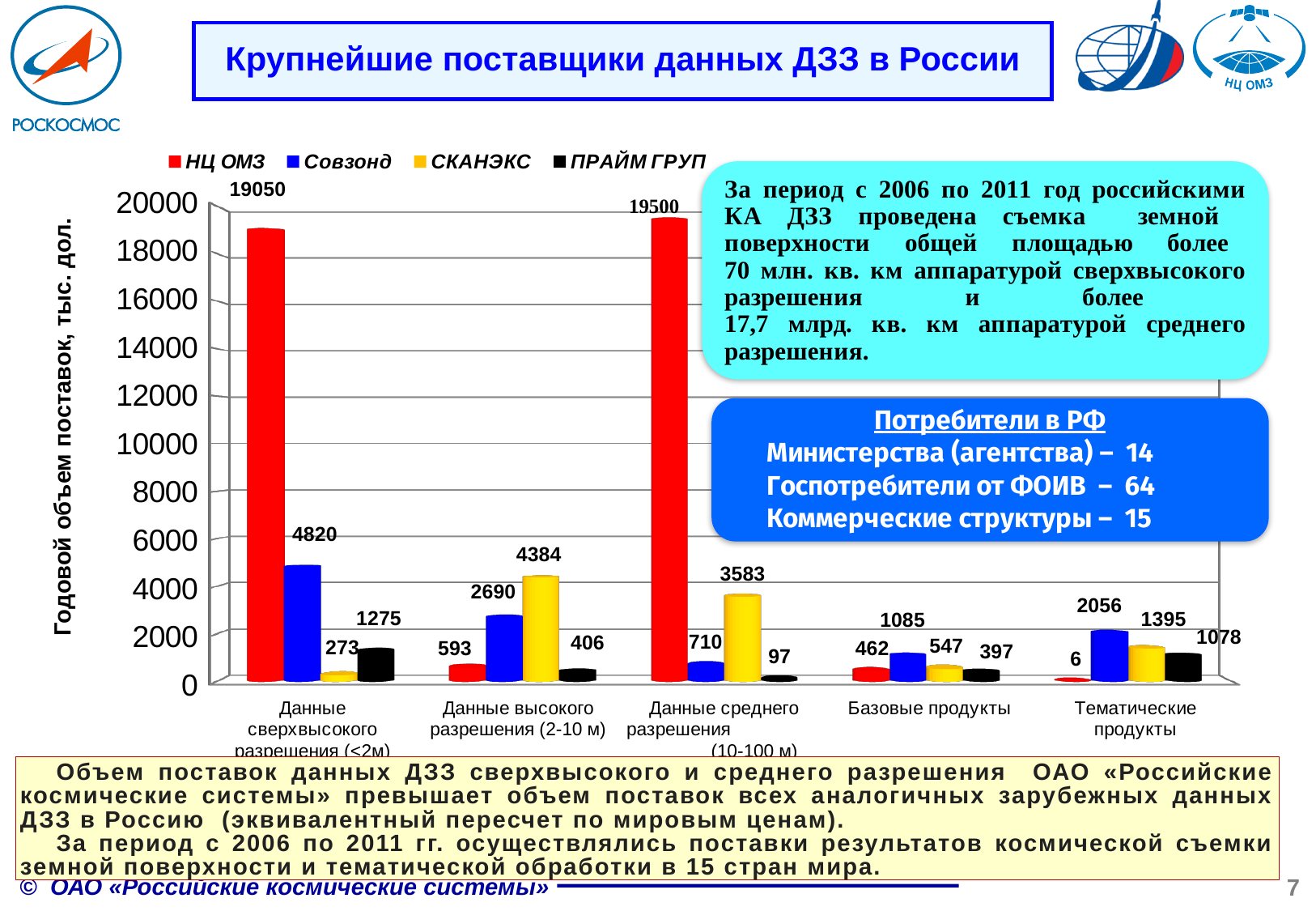

Крупнейшие поставщики данных ДЗЗ в России

[unsupported chart]

           Годовой объем поставок, тыс. дол.
Объем поставок данных ДЗЗ сверхвысокого и среднего разрешения  ОАО «Российские космические системы» превышает объем поставок всех аналогичных зарубежных данных ДЗЗ в Россию  (эквивалентный пересчет по мировым ценам).
За период с 2006 по 2011 гг. осуществлялись поставки результатов космической съемки земной поверхности и тематической обработки в 15 стран мира.
7